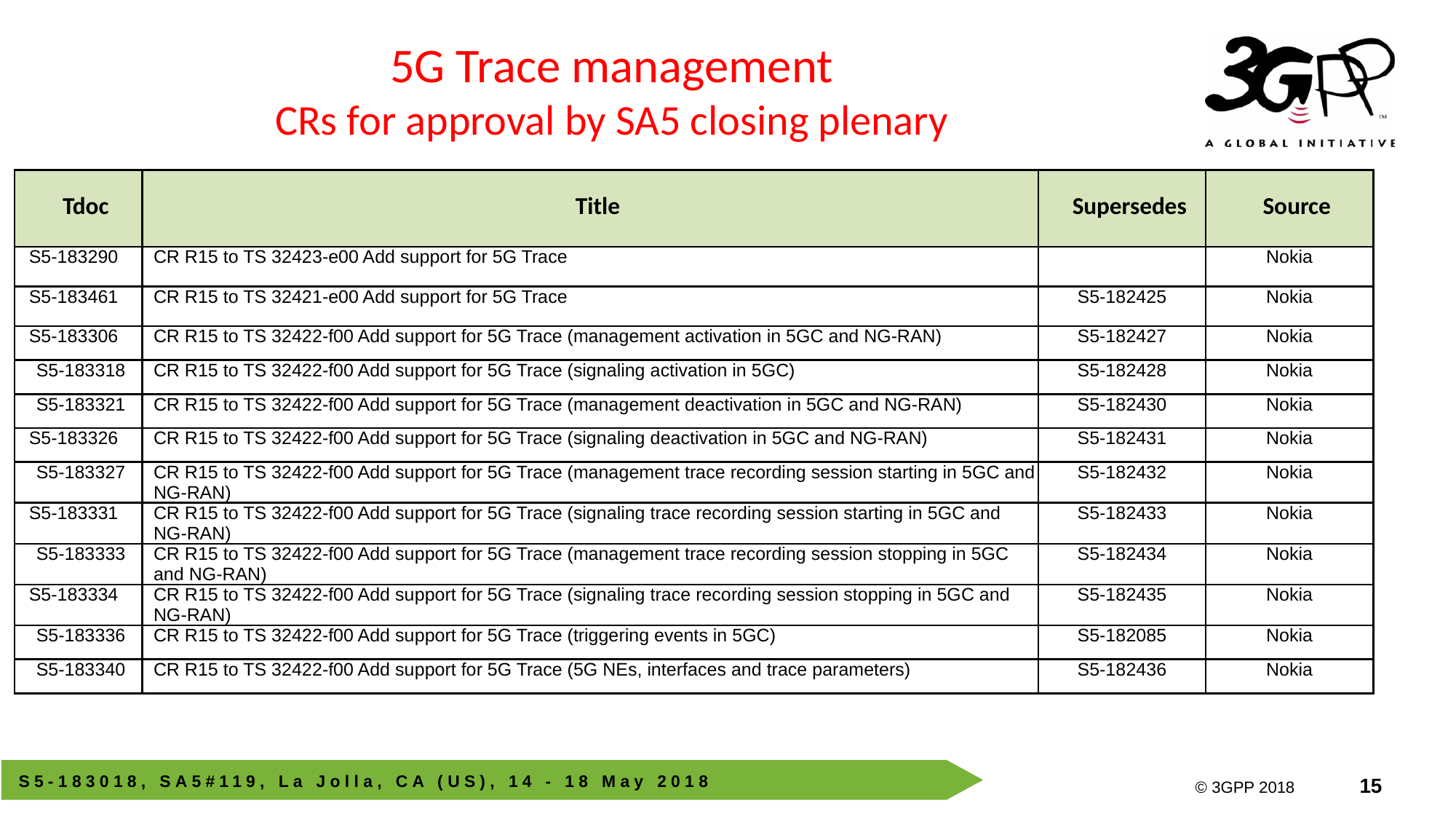

5G Trace management
CRs for approval by SA5 closing plenary
| Tdoc | Title | Supersedes | Source |
| --- | --- | --- | --- |
| S5‑183290 | CR R15 to TS 32423-e00 Add support for 5G Trace |  | Nokia |
| S5‑183461 | CR R15 to TS 32421-e00 Add support for 5G Trace | S5-182425 | Nokia |
| S5‑183306 | CR R15 to TS 32422-f00 Add support for 5G Trace (management activation in 5GC and NG-RAN) | S5-182427 | Nokia |
| S5‑183318 | CR R15 to TS 32422-f00 Add support for 5G Trace (signaling activation in 5GC) | S5-182428 | Nokia |
| S5‑183321 | CR R15 to TS 32422-f00 Add support for 5G Trace (management deactivation in 5GC and NG-RAN) | S5-182430 | Nokia |
| S5‑183326 | CR R15 to TS 32422-f00 Add support for 5G Trace (signaling deactivation in 5GC and NG-RAN) | S5-182431 | Nokia |
| S5‑183327 | CR R15 to TS 32422-f00 Add support for 5G Trace (management trace recording session starting in 5GC and NG-RAN) | S5-182432 | Nokia |
| S5‑183331 | CR R15 to TS 32422-f00 Add support for 5G Trace (signaling trace recording session starting in 5GC and NG-RAN) | S5-182433 | Nokia |
| S5‑183333 | CR R15 to TS 32422-f00 Add support for 5G Trace (management trace recording session stopping in 5GC and NG-RAN) | S5-182434 | Nokia |
| S5‑183334 | CR R15 to TS 32422-f00 Add support for 5G Trace (signaling trace recording session stopping in 5GC and NG-RAN) | S5-182435 | Nokia |
| S5‑183336 | CR R15 to TS 32422-f00 Add support for 5G Trace (triggering events in 5GC) | S5-182085 | Nokia |
| S5‑183340 | CR R15 to TS 32422-f00 Add support for 5G Trace (5G NEs, interfaces and trace parameters) | S5-182436 | Nokia |